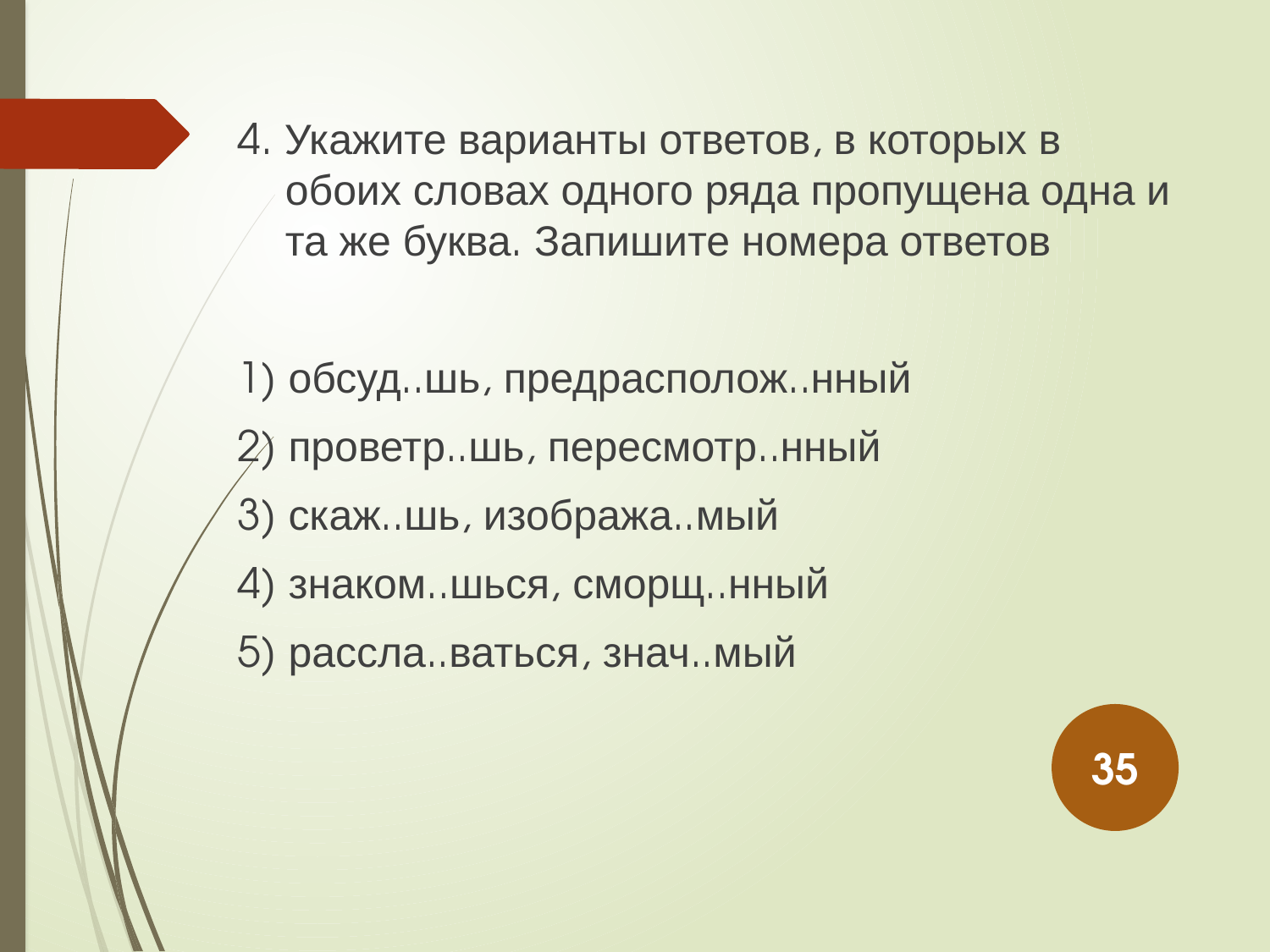

4. Укажите варианты ответов, в которых в обоих словах одного ряда пропущена одна и та же буква. Запишите номера ответов

1) обсуд..шь, предрасполож..нный
2) проветр..шь, пересмотр..нный
3) скаж..шь, изобража..мый
4) знаком..шься, сморщ..нный
5) рассла..ваться, знач..мый
35